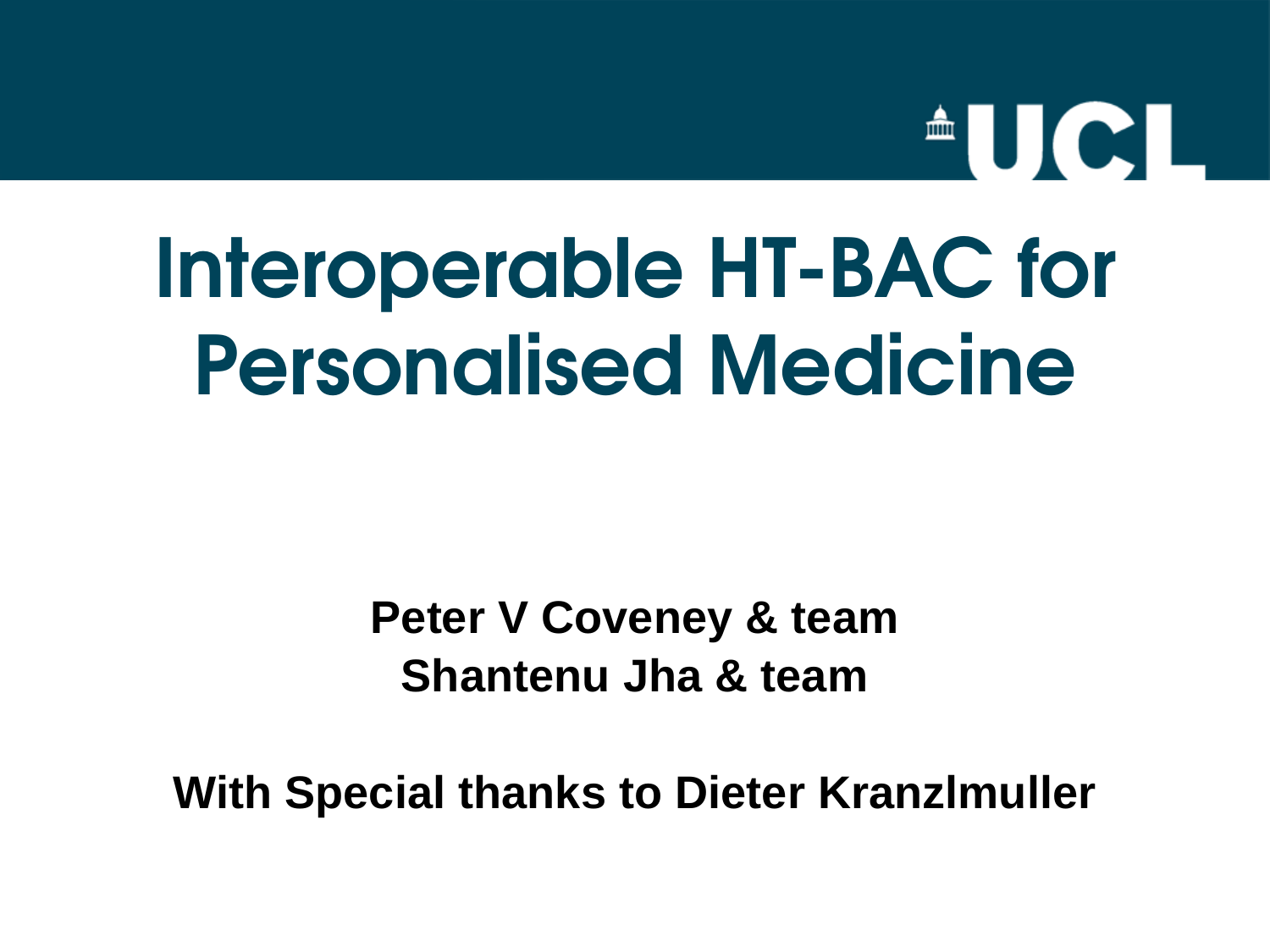

# Interoperable HT-BAC for Personalised Medicine
Peter V Coveney & team
Shantenu Jha & team

With Special thanks to Dieter Kranzlmuller